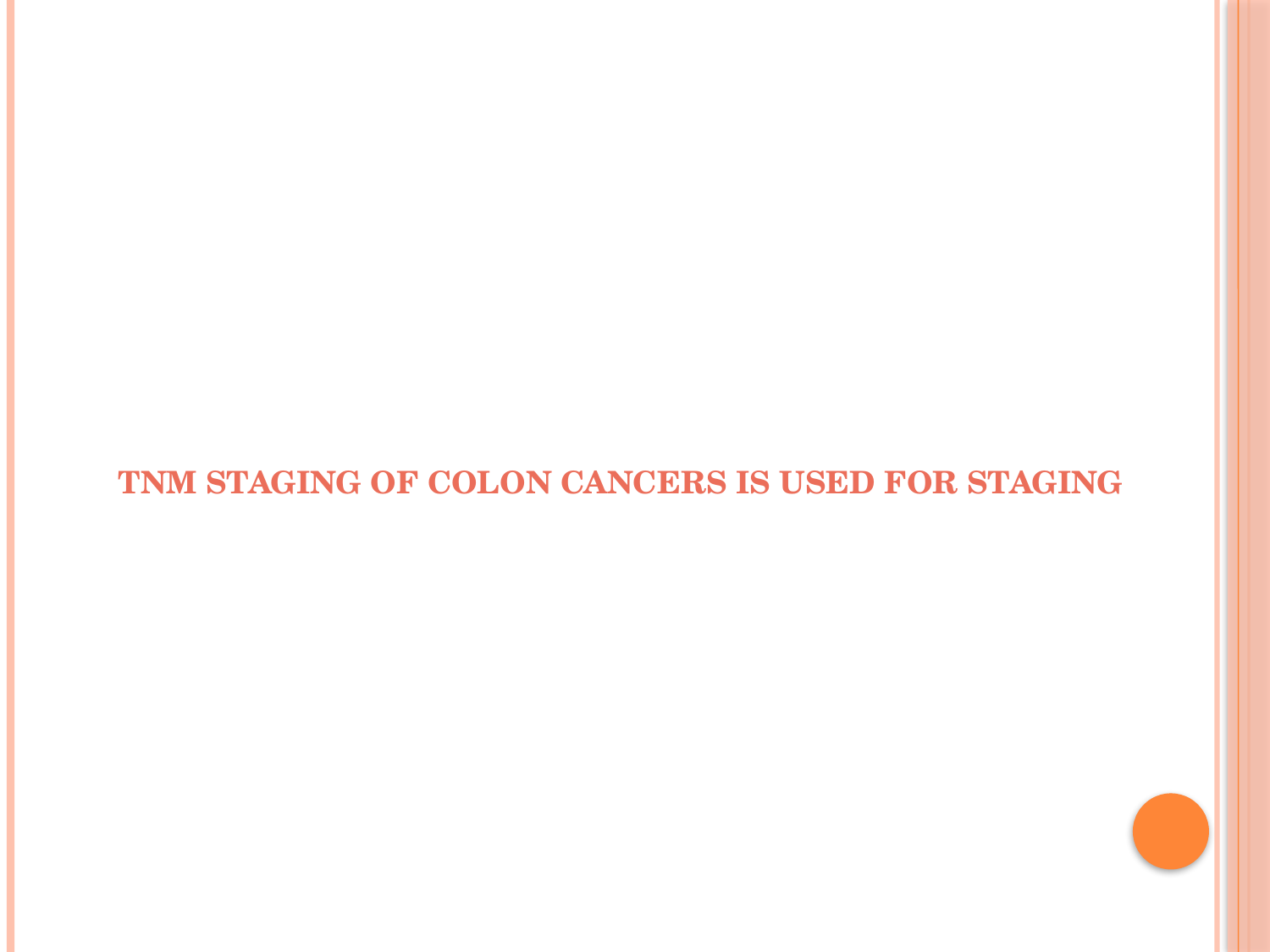

# TNM Staging of Colon Cancers is used for staging